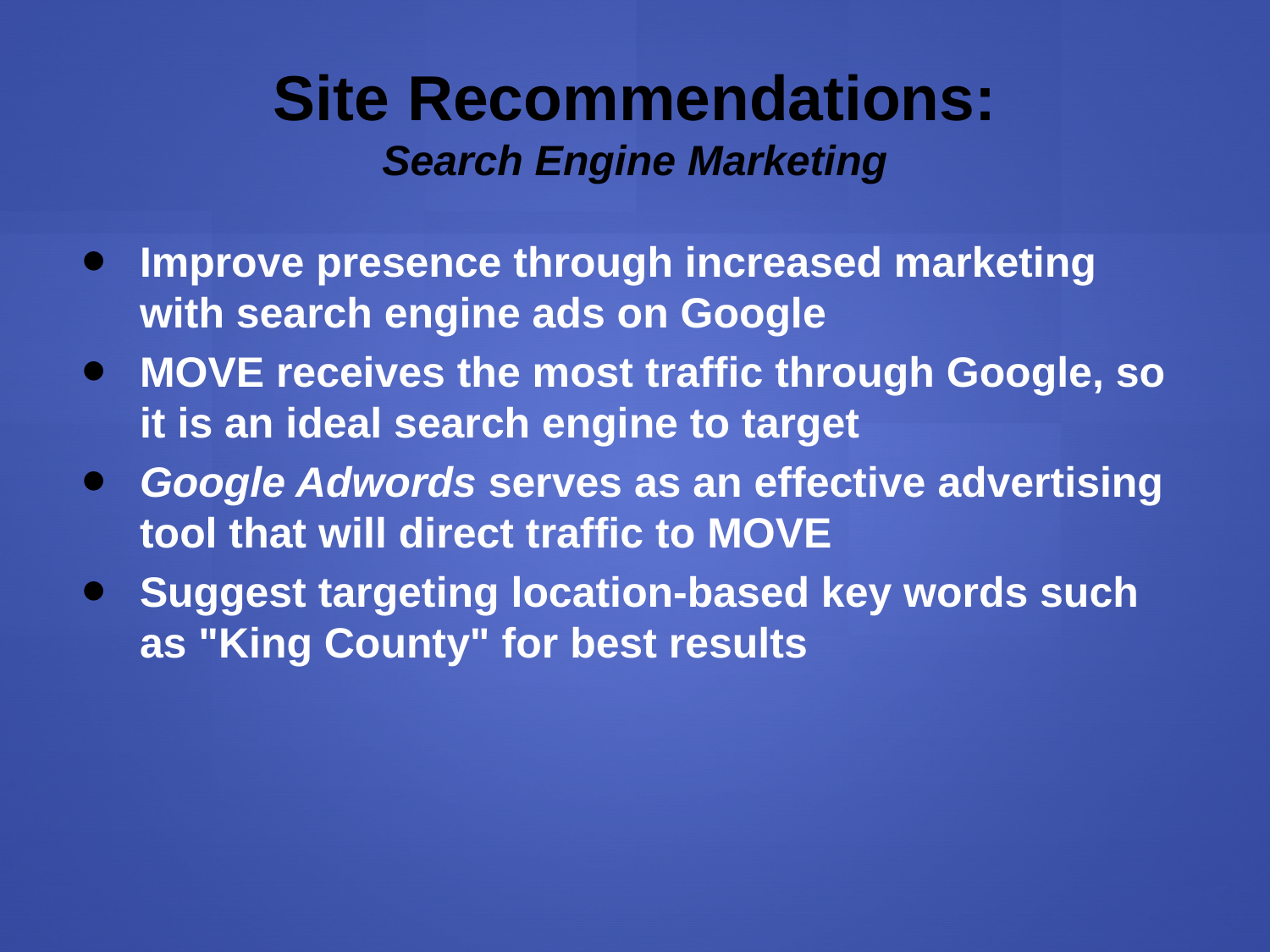

# Site Recommendations:
Search Engine Marketing
Improve presence through increased marketing with search engine ads on Google
MOVE receives the most traffic through Google, so it is an ideal search engine to target
Google Adwords serves as an effective advertising tool that will direct traffic to MOVE
Suggest targeting location-based key words such as "King County" for best results